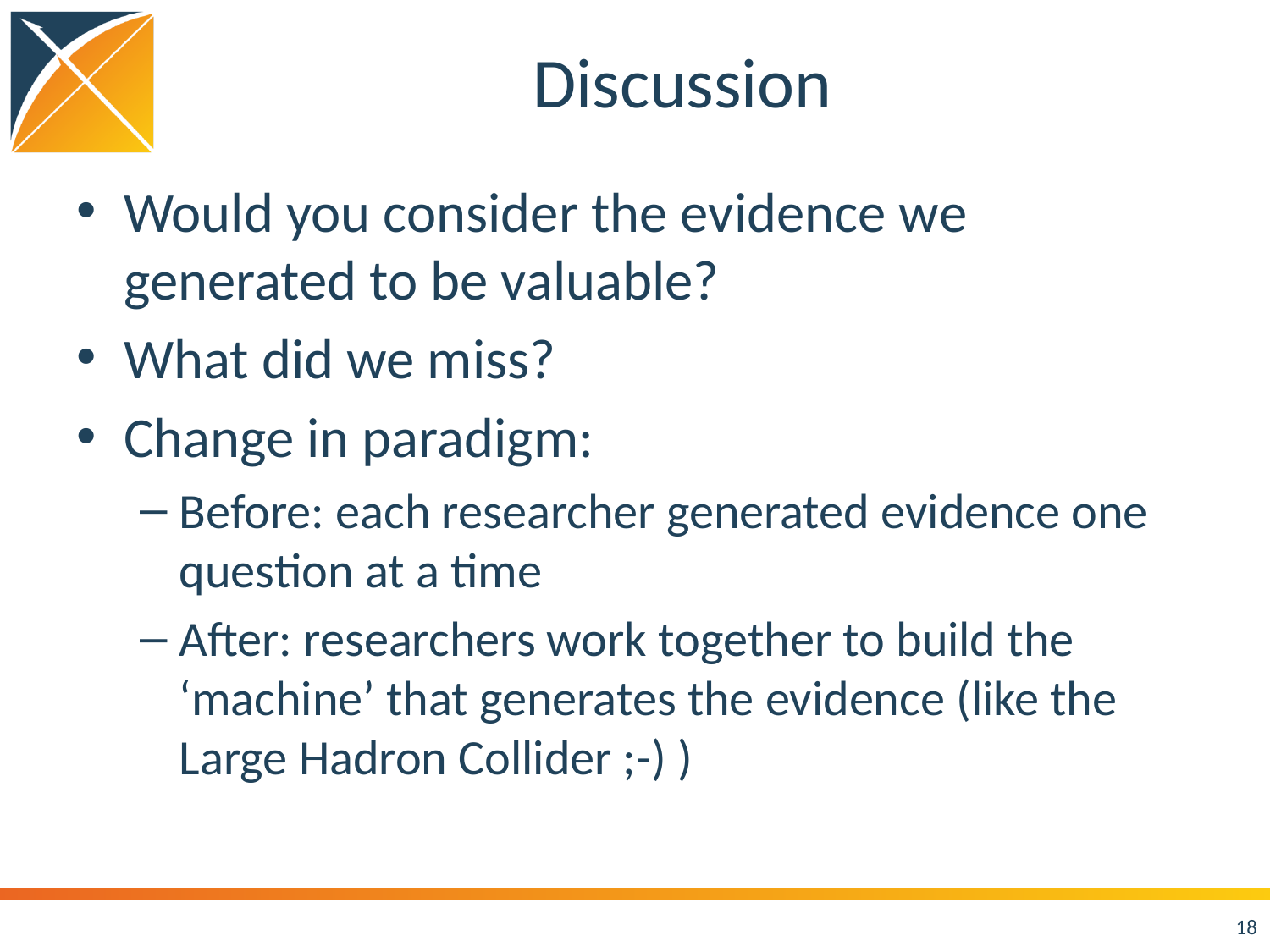

# Discussion
Would you consider the evidence we generated to be valuable?
What did we miss?
Change in paradigm:
Before: each researcher generated evidence one question at a time
After: researchers work together to build the ‘machine’ that generates the evidence (like the Large Hadron Collider ;-) )

18